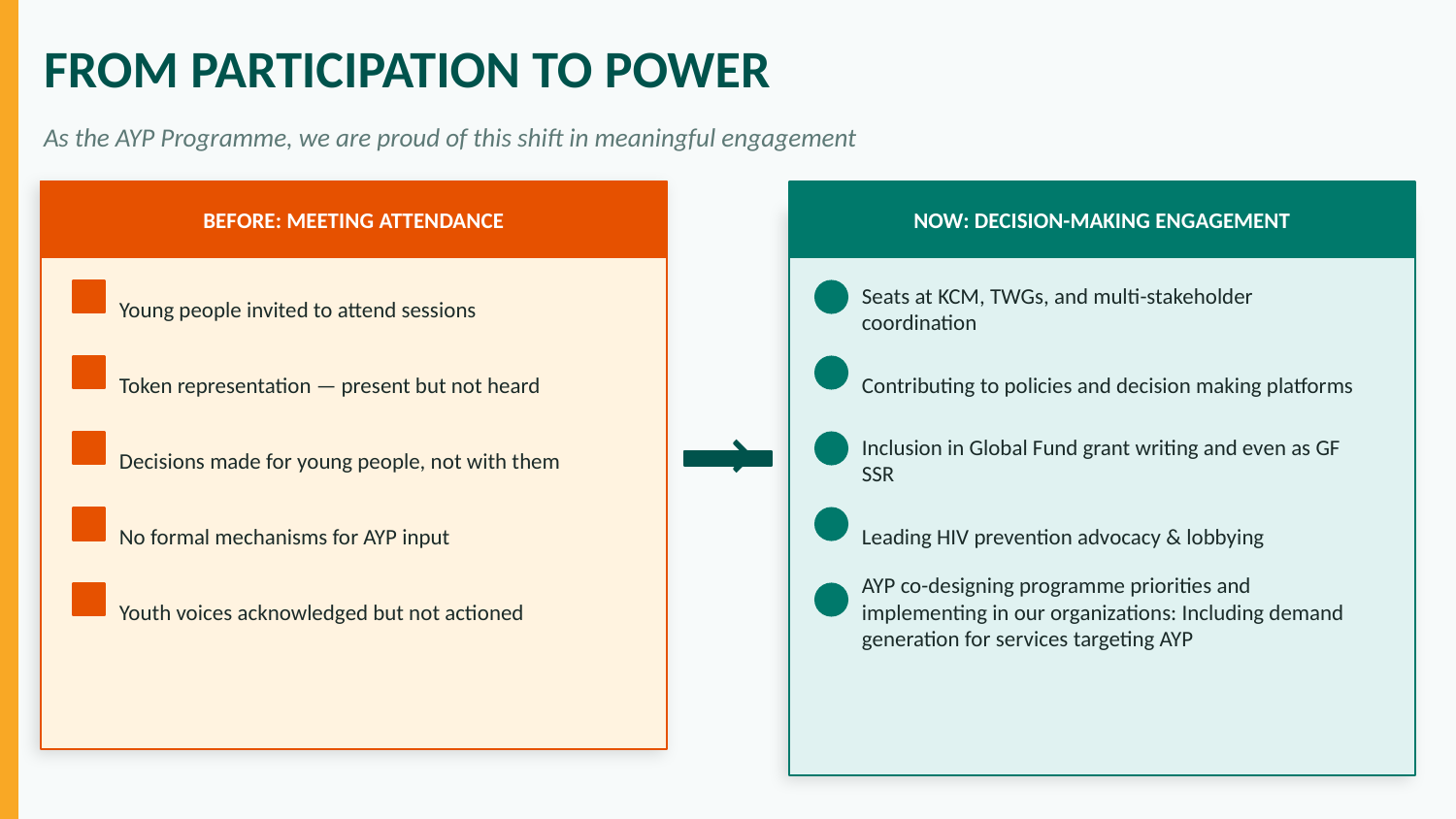

FROM PARTICIPATION TO POWER
As the AYP Programme, we are proud of this shift in meaningful engagement

BEFORE: MEETING ATTENDANCE

NOW: DECISION-MAKING ENGAGEMENT

Young people invited to attend sessions
Seats at KCM, TWGs, and multi-stakeholder coordination

Token representation — present but not heard
Contributing to policies and decision making platforms

→
Decisions made for young people, not with them
Inclusion in Global Fund grant writing and even as GF SSR

No formal mechanisms for AYP input
Leading HIV prevention advocacy & lobbying

Youth voices acknowledged but not actioned
AYP co-designing programme priorities and implementing in our organizations: Including demand generation for services targeting AYP